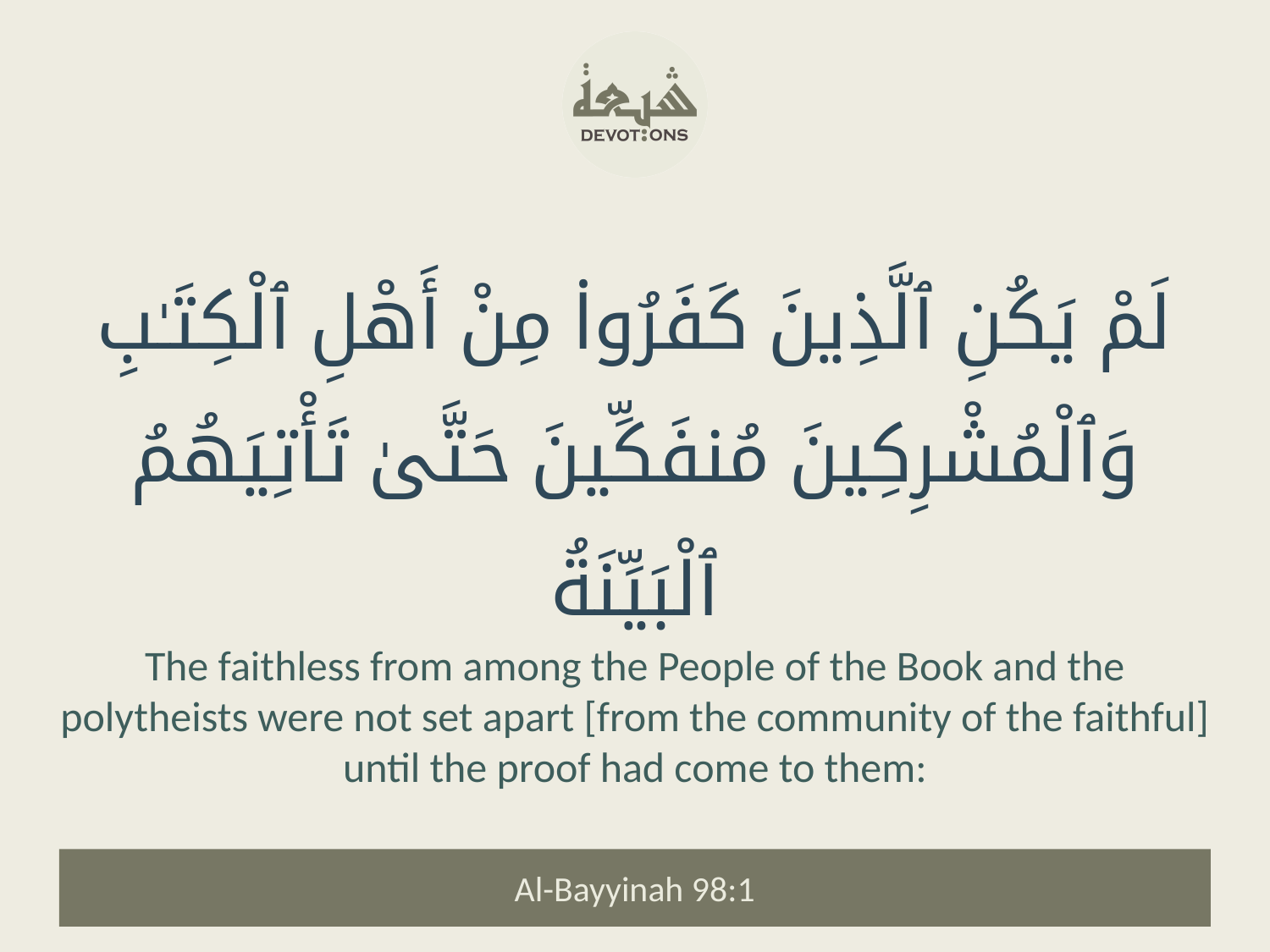

لَمْ يَكُنِ ٱلَّذِينَ كَفَرُوا۟ مِنْ أَهْلِ ٱلْكِتَـٰبِ وَٱلْمُشْرِكِينَ مُنفَكِّينَ حَتَّىٰ تَأْتِيَهُمُ ٱلْبَيِّنَةُ
The faithless from among the People of the Book and the polytheists were not set apart [from the community of the faithful] until the proof had come to them:
Al-Bayyinah 98:1